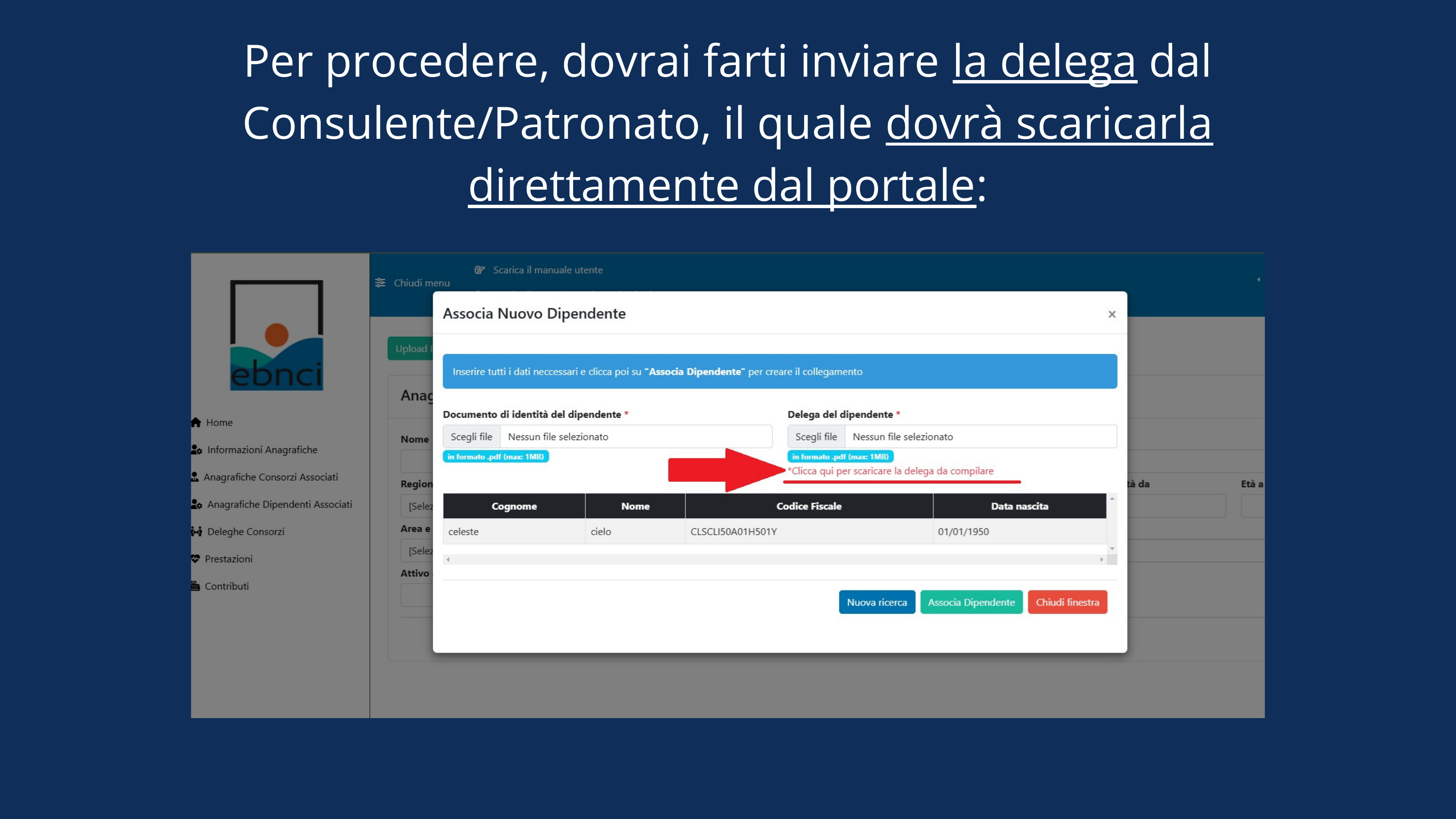

Per procedere, dovrai farti inviare la delega dal Consulente/Patronato, il quale dovrà scaricarla direttamente dal portale: